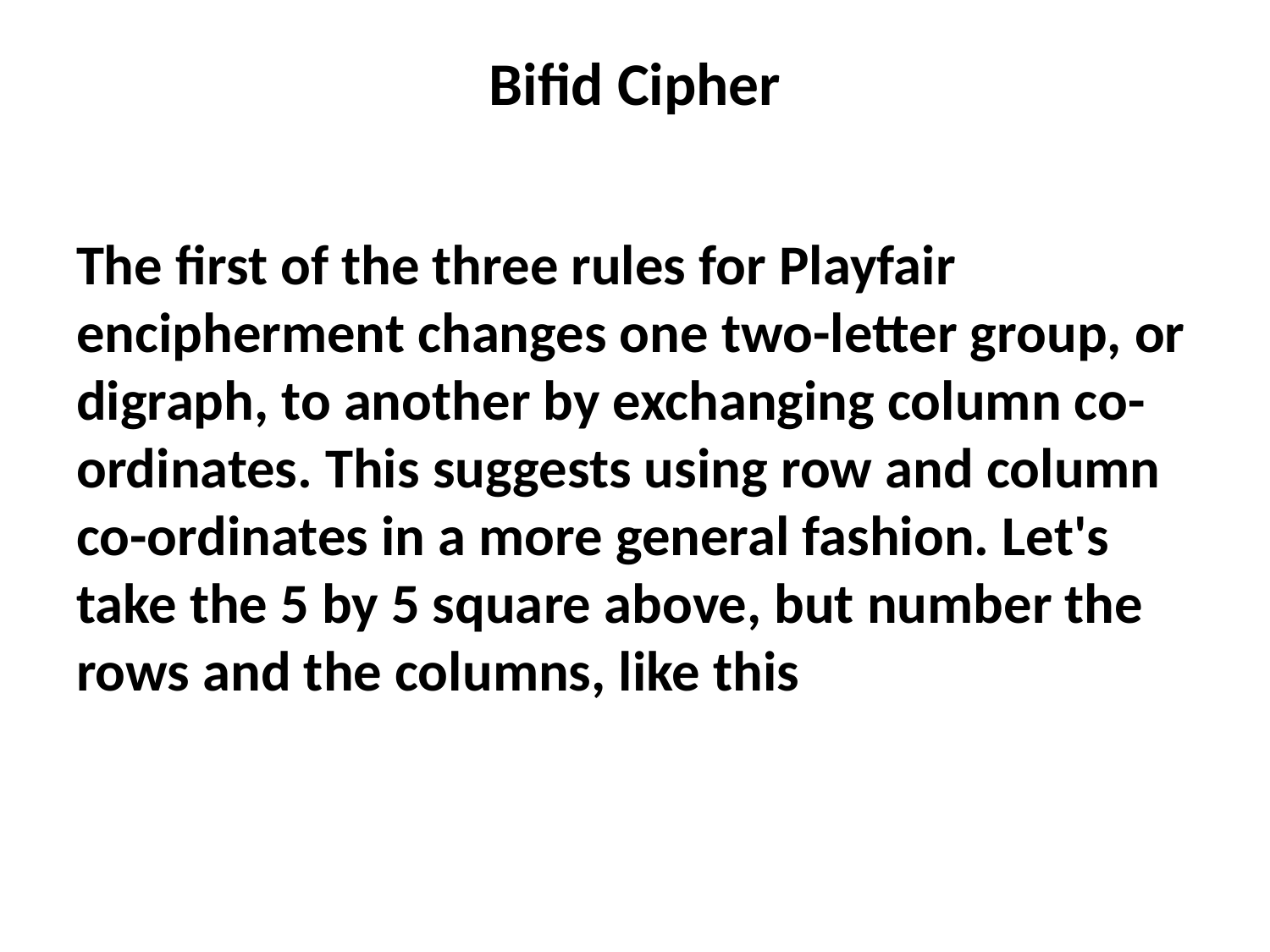

# Bifid Cipher
The first of the three rules for Playfair encipherment changes one two-letter group, or digraph, to another by exchanging column co-ordinates. This suggests using row and column co-ordinates in a more general fashion. Let's take the 5 by 5 square above, but number the rows and the columns, like this